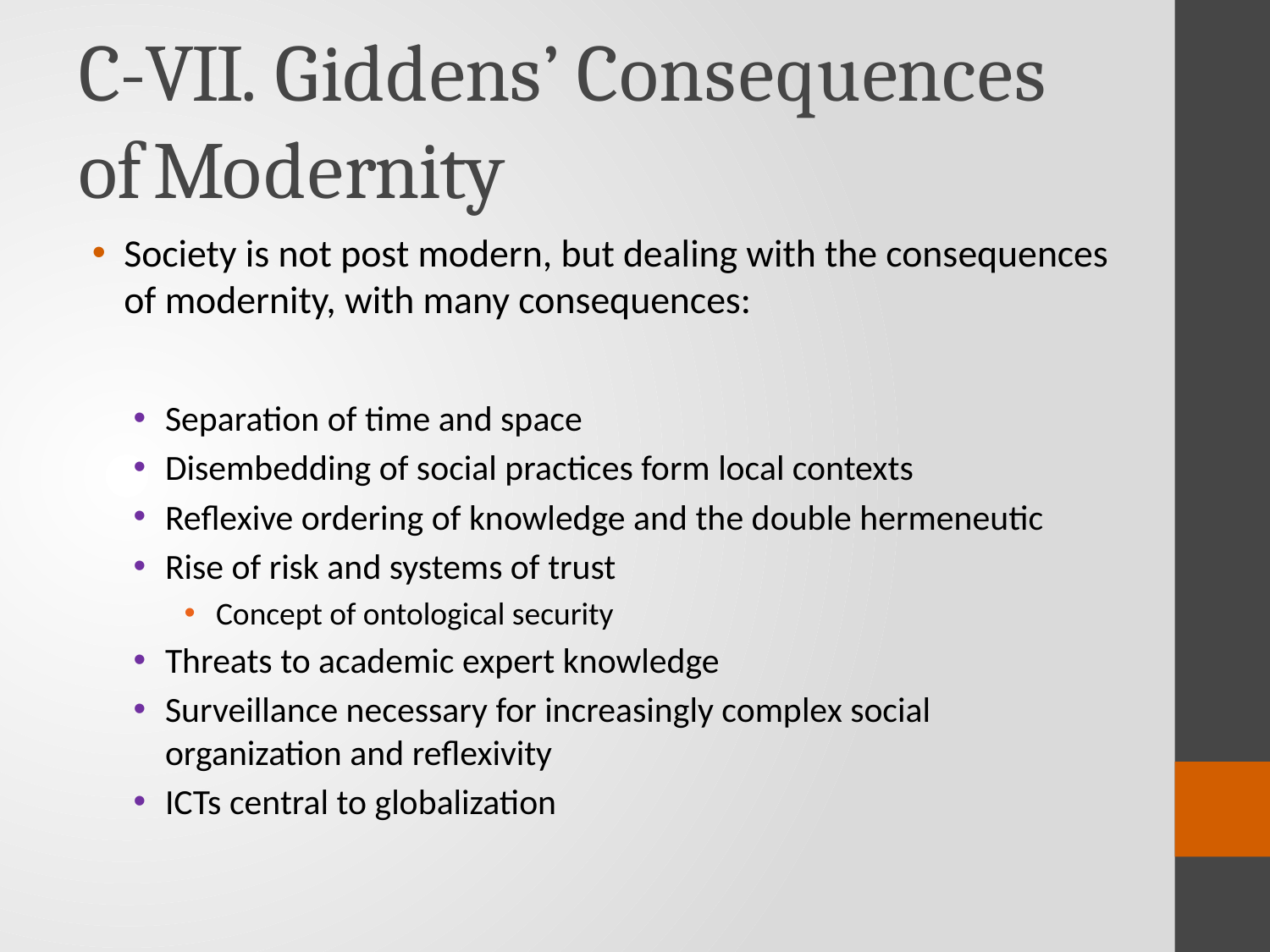

# C-VII. Giddens’ Consequences of Modernity
Society is not post modern, but dealing with the consequences of modernity, with many consequences:

Separation of time and space
Disembedding of social practices form local contexts
Reflexive ordering of knowledge and the double hermeneutic
Rise of risk and systems of trust
Concept of ontological security
Threats to academic expert knowledge
Surveillance necessary for increasingly complex social organization and reflexivity
ICTs central to globalization